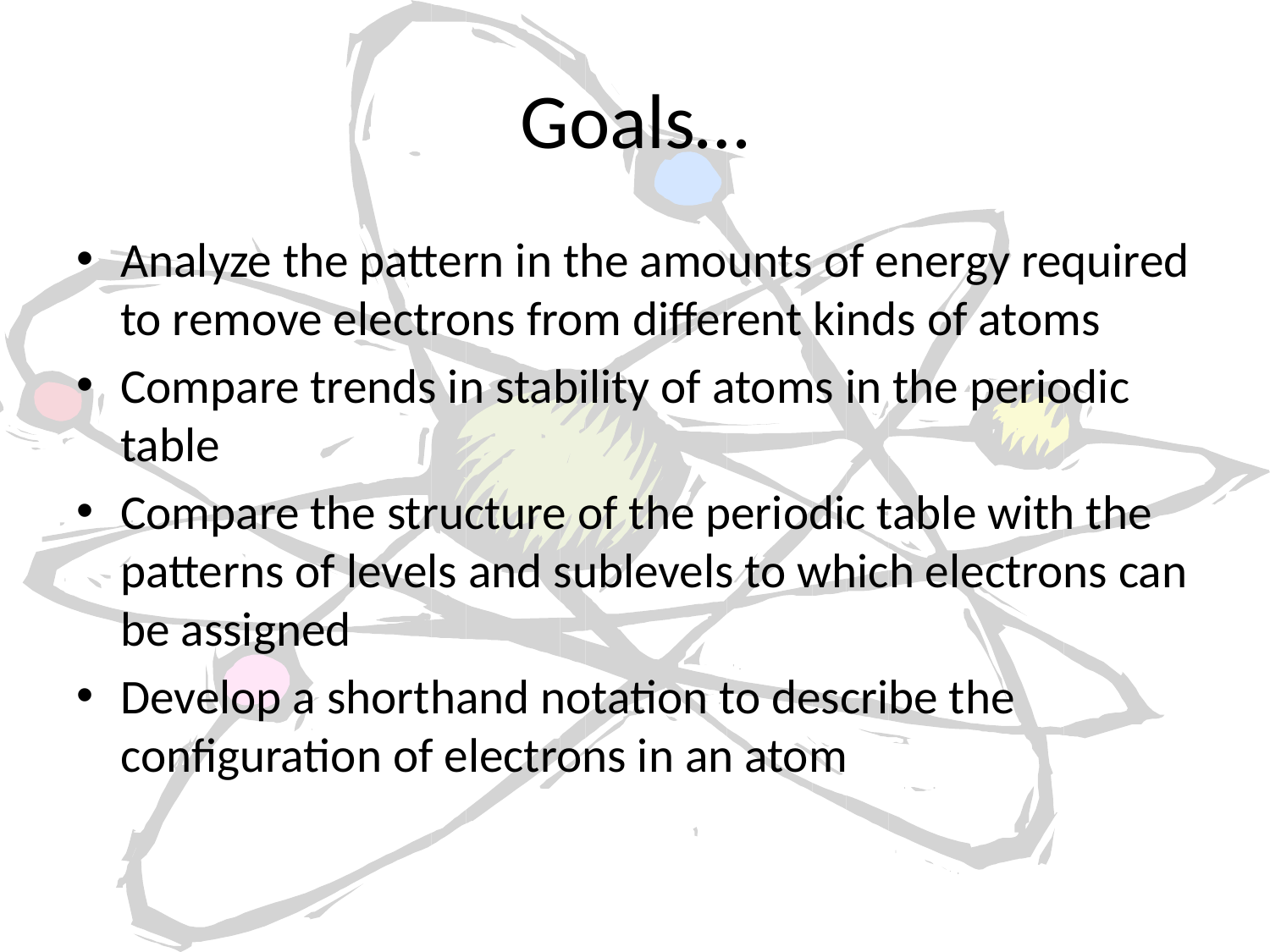

# Goals…
Analyze the pattern in the amounts of energy required to remove electrons from different kinds of atoms
Compare trends in stability of atoms in the periodic table
Compare the structure of the periodic table with the patterns of levels and sublevels to which electrons can be assigned
Develop a shorthand notation to describe the configuration of electrons in an atom